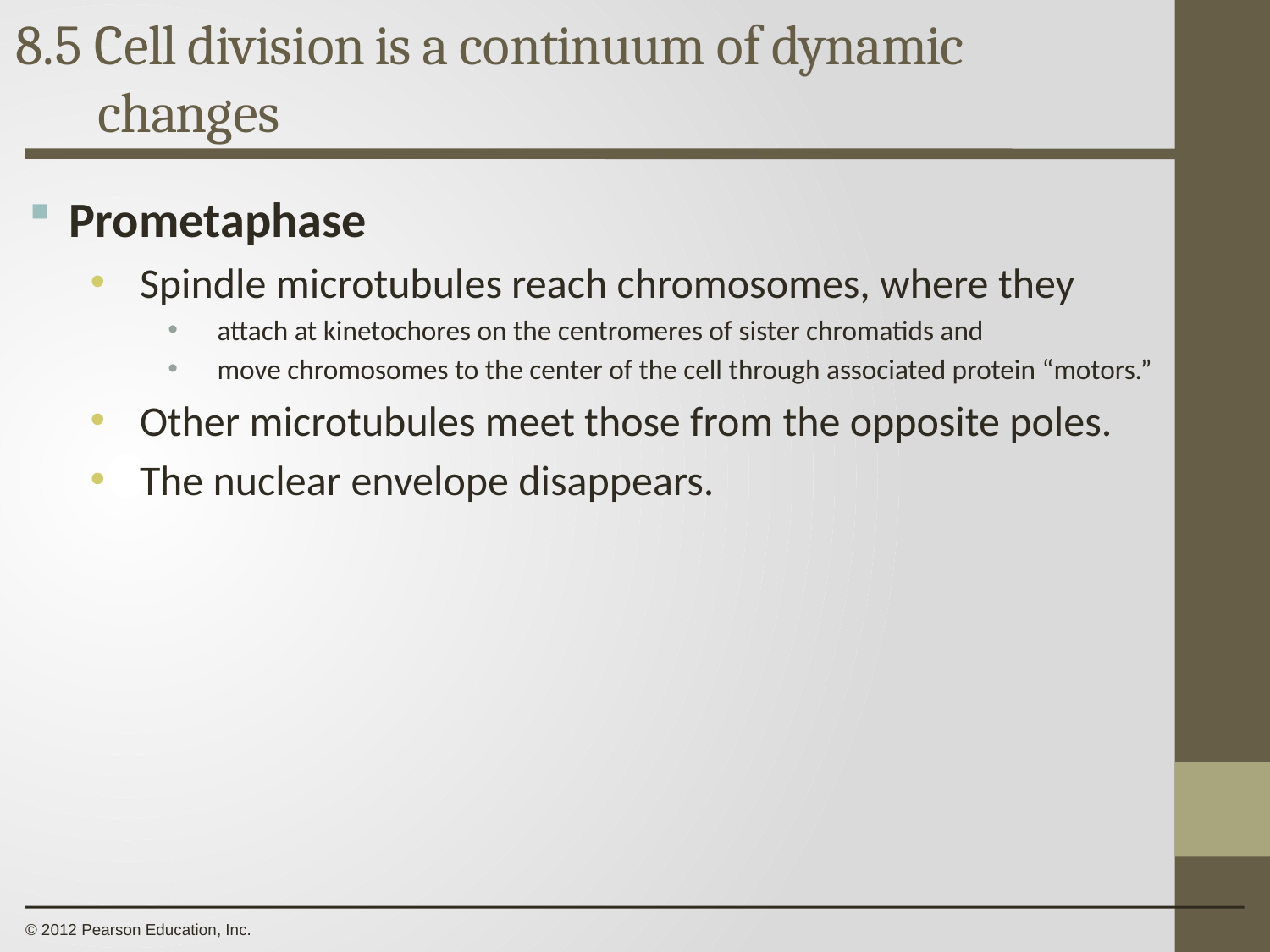

8.5 Cell division is a continuum of dynamic
changes
0

Prometaphase
Spindle microtubules reach chromosomes, where they
attach at kinetochores on the centromeres of sister chromatids and
move chromosomes to the center of the cell through associated protein “motors.”
Other microtubules meet those from the opposite poles.
The nuclear envelope disappears.

© 2012 Pearson Education, Inc.